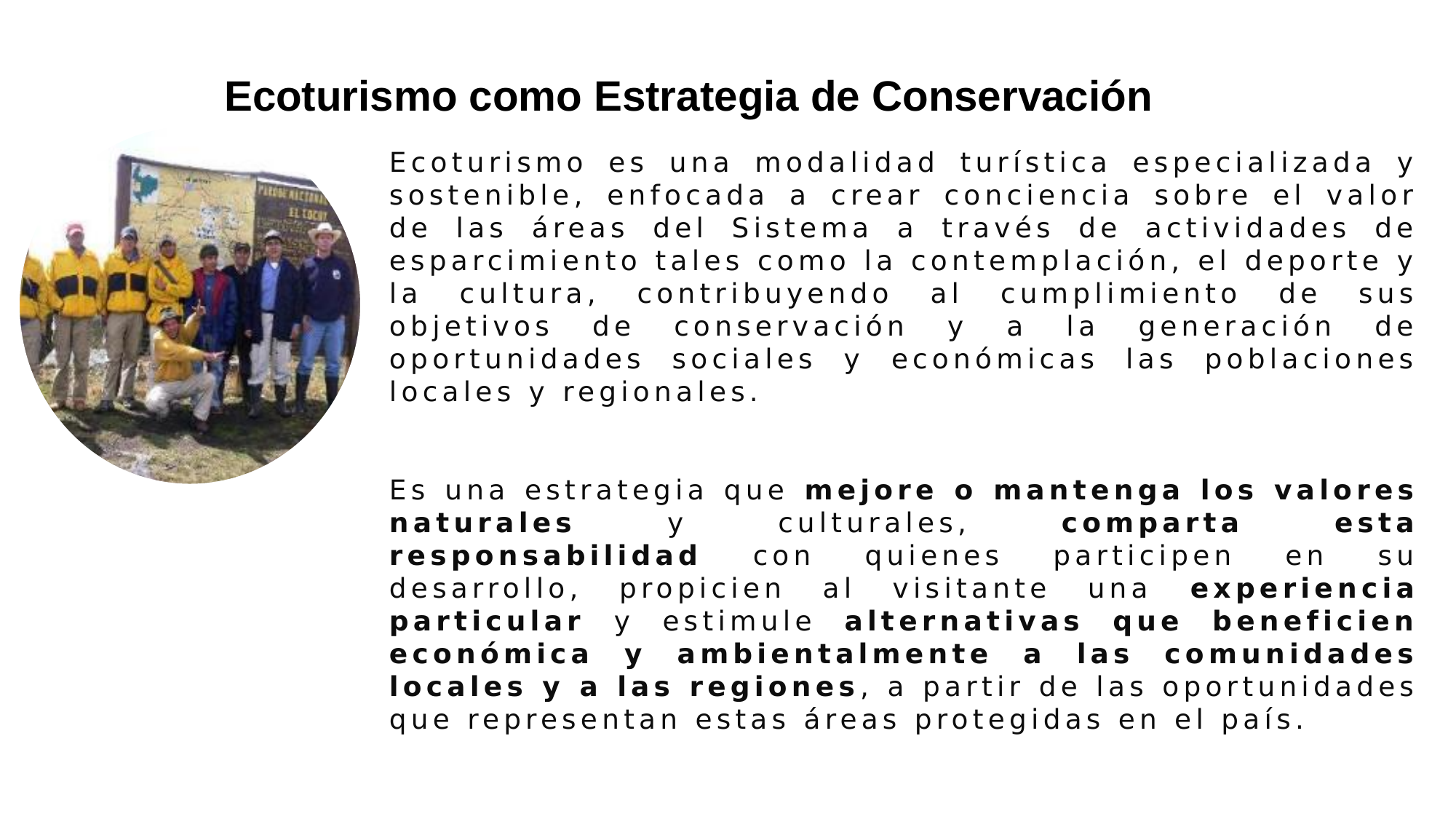

Ecoturismo como Estrategia de Conservación

Ecoturismo es una modalidad turística especializada y sostenible, enfocada a crear conciencia sobre el valor de las áreas del Sistema a través de actividades de esparcimiento tales como la contemplación, el deporte y la cultura, contribuyendo al cumplimiento de sus objetivos de conservación y a la generación de oportunidades sociales y económicas las poblaciones locales y regionales.

Es una estrategia que mejore o mantenga los valores naturales y culturales, comparta esta responsabilidad con quienes participen en su desarrollo, propicien al visitante una experiencia particular y estimule alternativas que beneficien económica y ambientalmente a las comunidades locales y a las regiones, a partir de las oportunidades que representan estas áreas protegidas en el país.